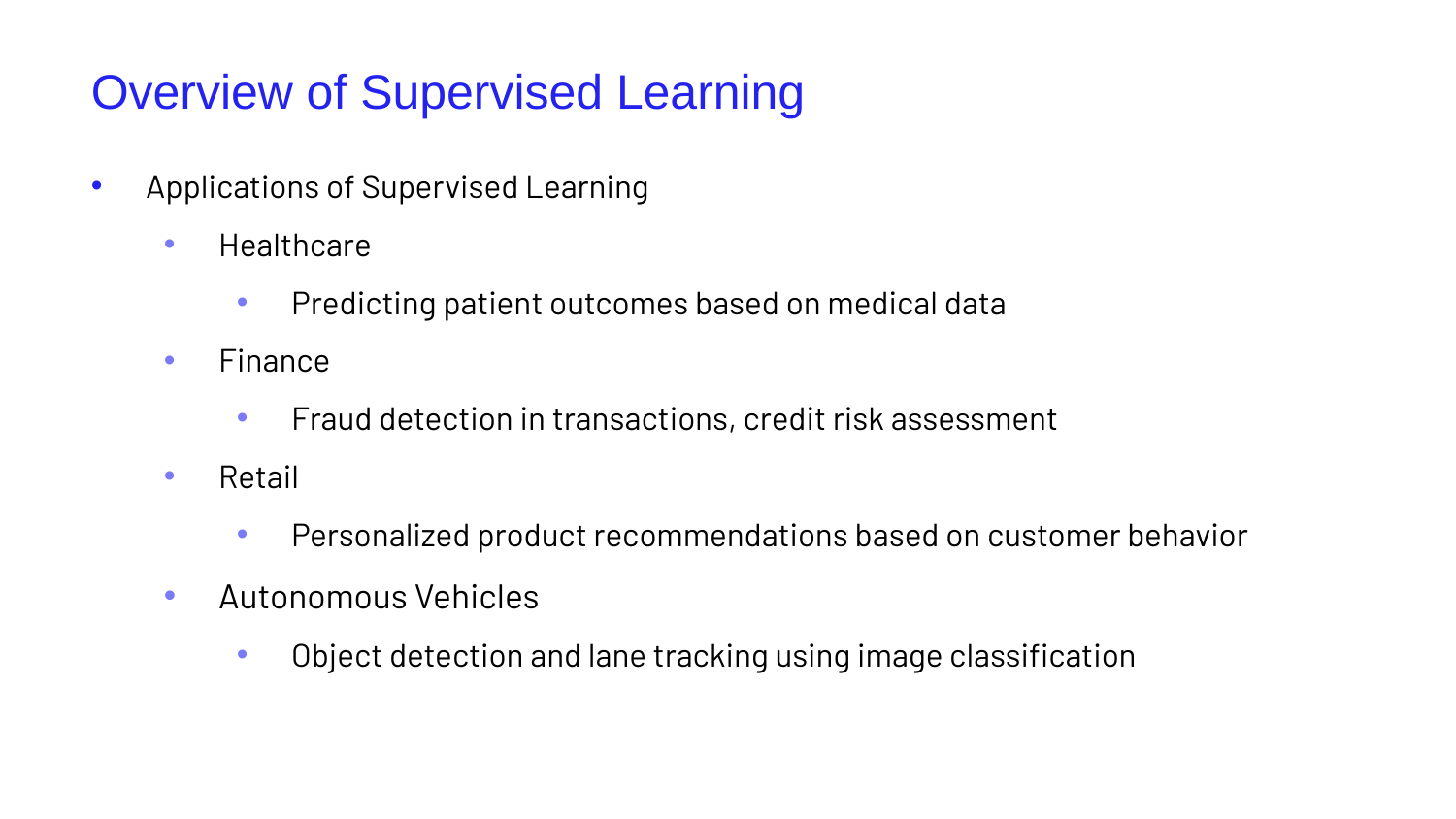

Overview of Supervised Learning
Applications of Supervised Learning
Healthcare
Predicting patient outcomes based on medical data
Finance
Fraud detection in transactions, credit risk assessment
Retail
Personalized product recommendations based on customer behavior
Autonomous Vehicles
Object detection and lane tracking using image classification